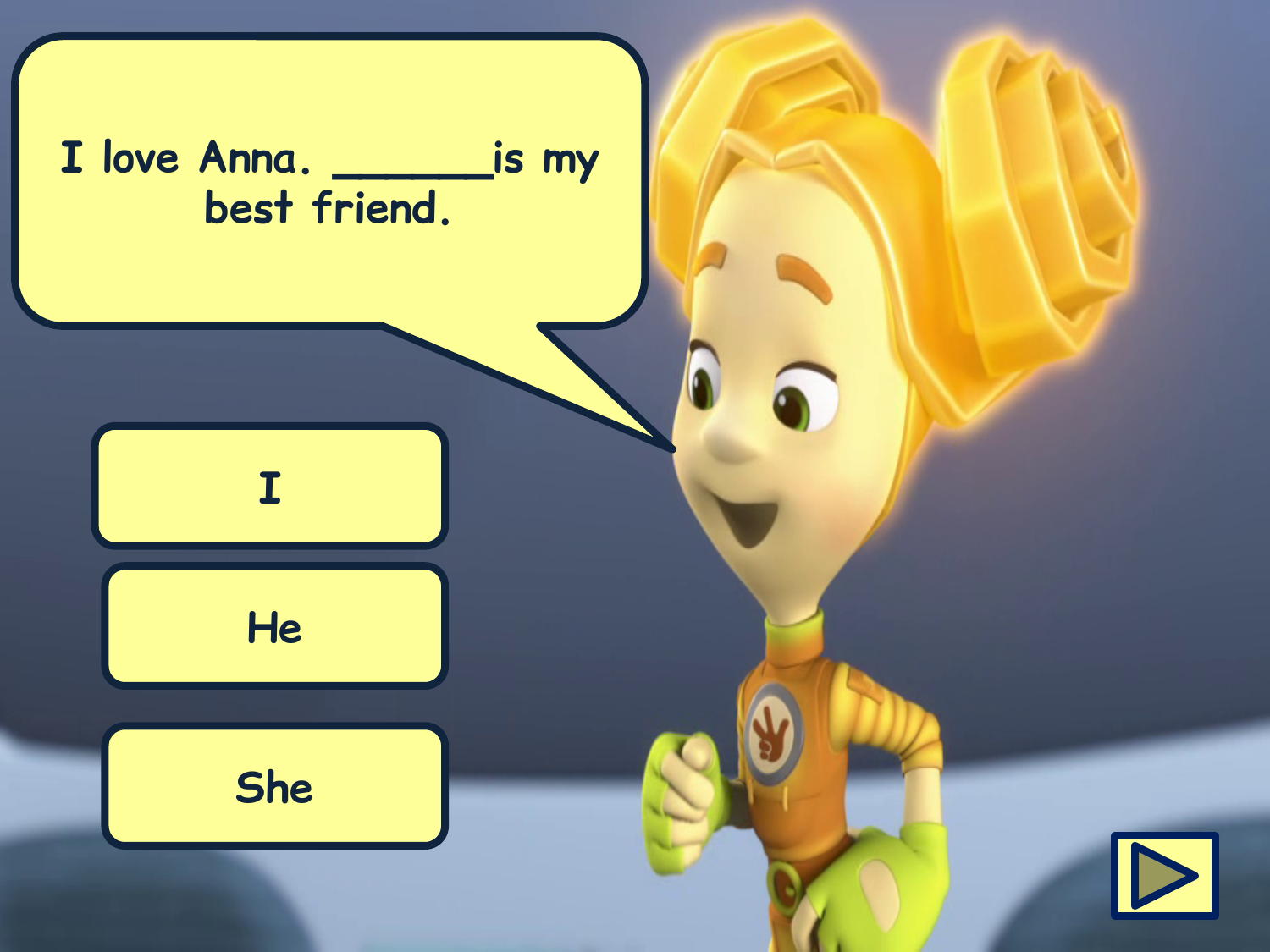

I love Anna. ______is my best friend.
I
He
She